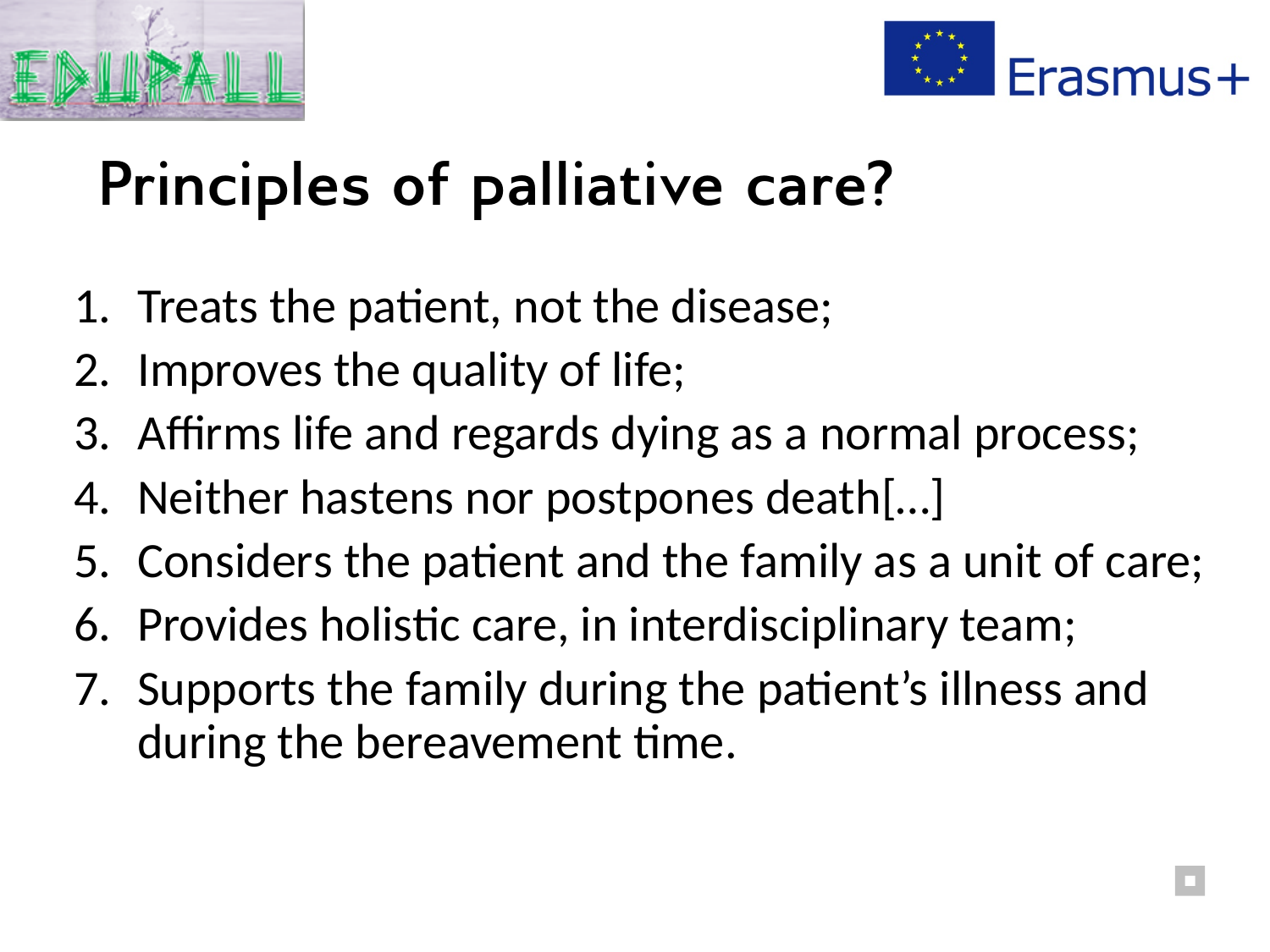

# Principles of palliative care?
Treats the patient, not the disease;
Improves the quality of life;
Affirms life and regards dying as a normal process;
Neither hastens nor postpones death[…]
Considers the patient and the family as a unit of care;
Provides holistic care, in interdisciplinary team;
Supports the family during the patient’s illness and during the bereavement time.